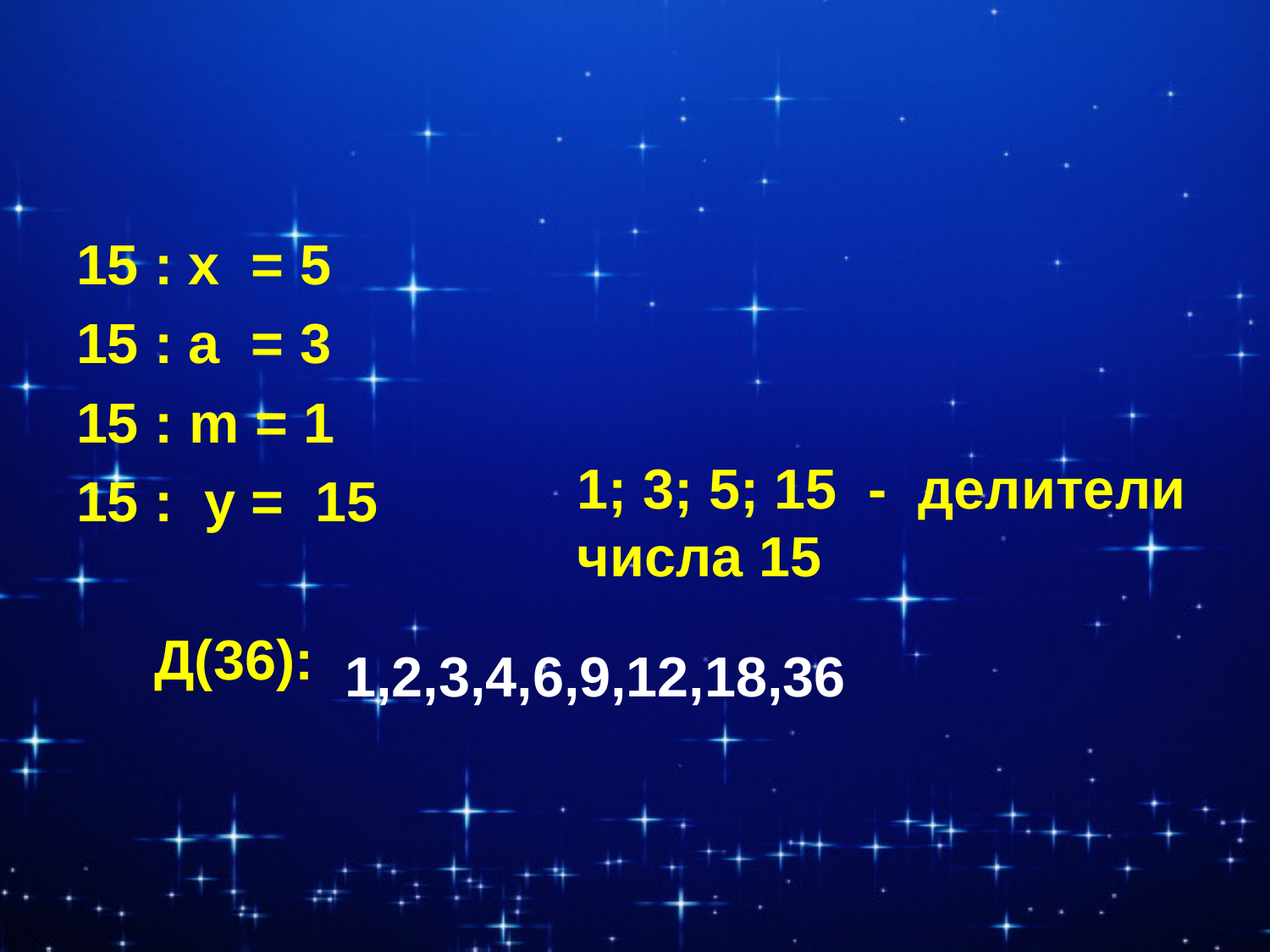

15 : х  = 5
15 : а  = 3
15 : m = 1
15 :  у =  15

     Д(36):
1; 3; 5; 15  -  делители числа 15

1,2,3,4,6,9,12,18,36